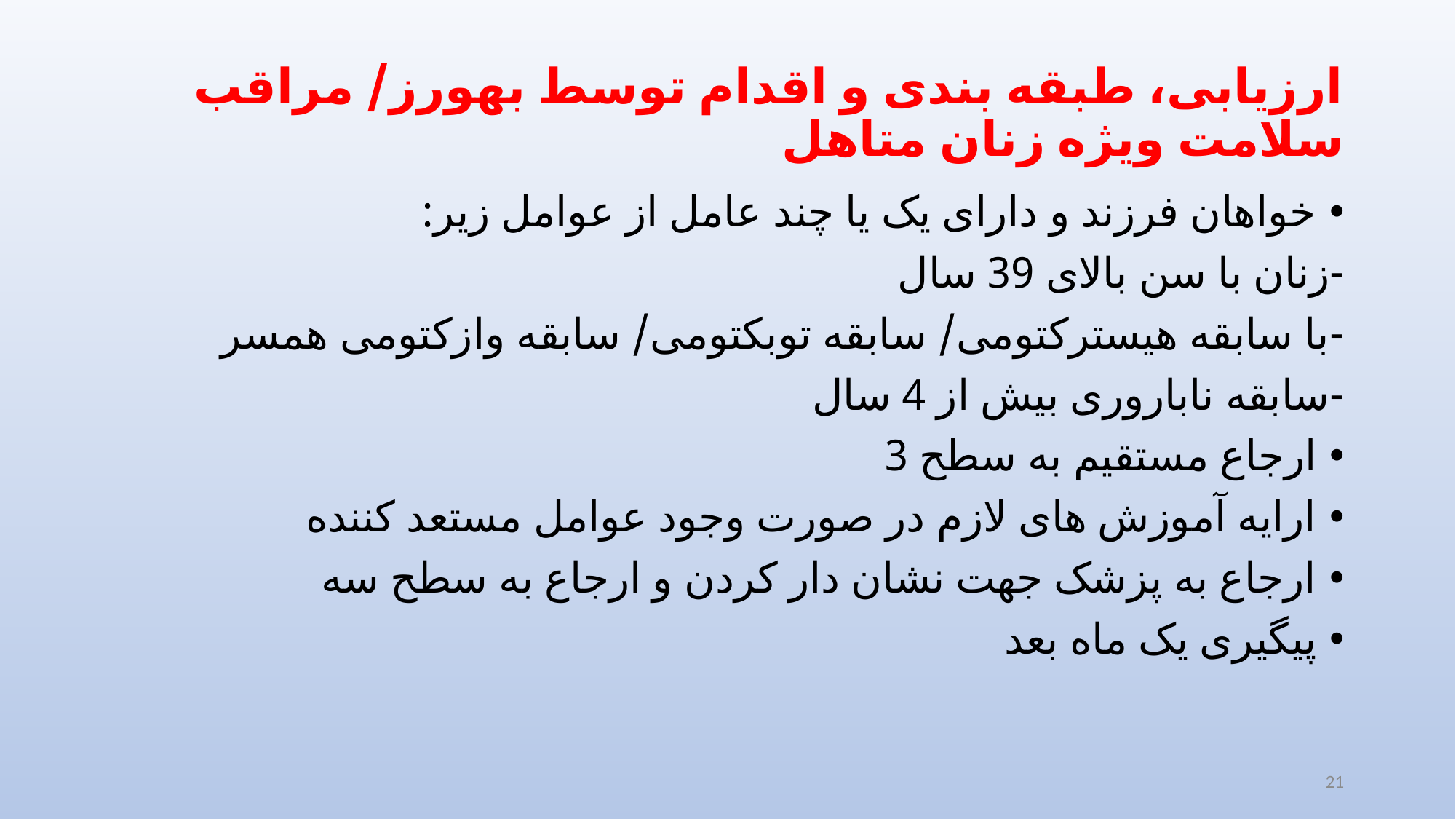

# ارزیابی، طبقه بندی و اقدام توسط بهورز/ مراقب سلامت ویژه زنان متاهل
خواهان فرزند و دارای یک یا چند عامل از عوامل زیر:
-زنان با سن بالای 39 سال
-با سابقه هیسترکتومی/ سابقه توبکتومی/ سابقه وازکتومی همسر
-سابقه ناباروری بیش از 4 سال
ارجاع مستقیم به سطح 3
ارایه آموزش های لازم در صورت وجود عوامل مستعد کننده
ارجاع به پزشک جهت نشان دار کردن و ارجاع به سطح سه
پیگیری یک ماه بعد
21